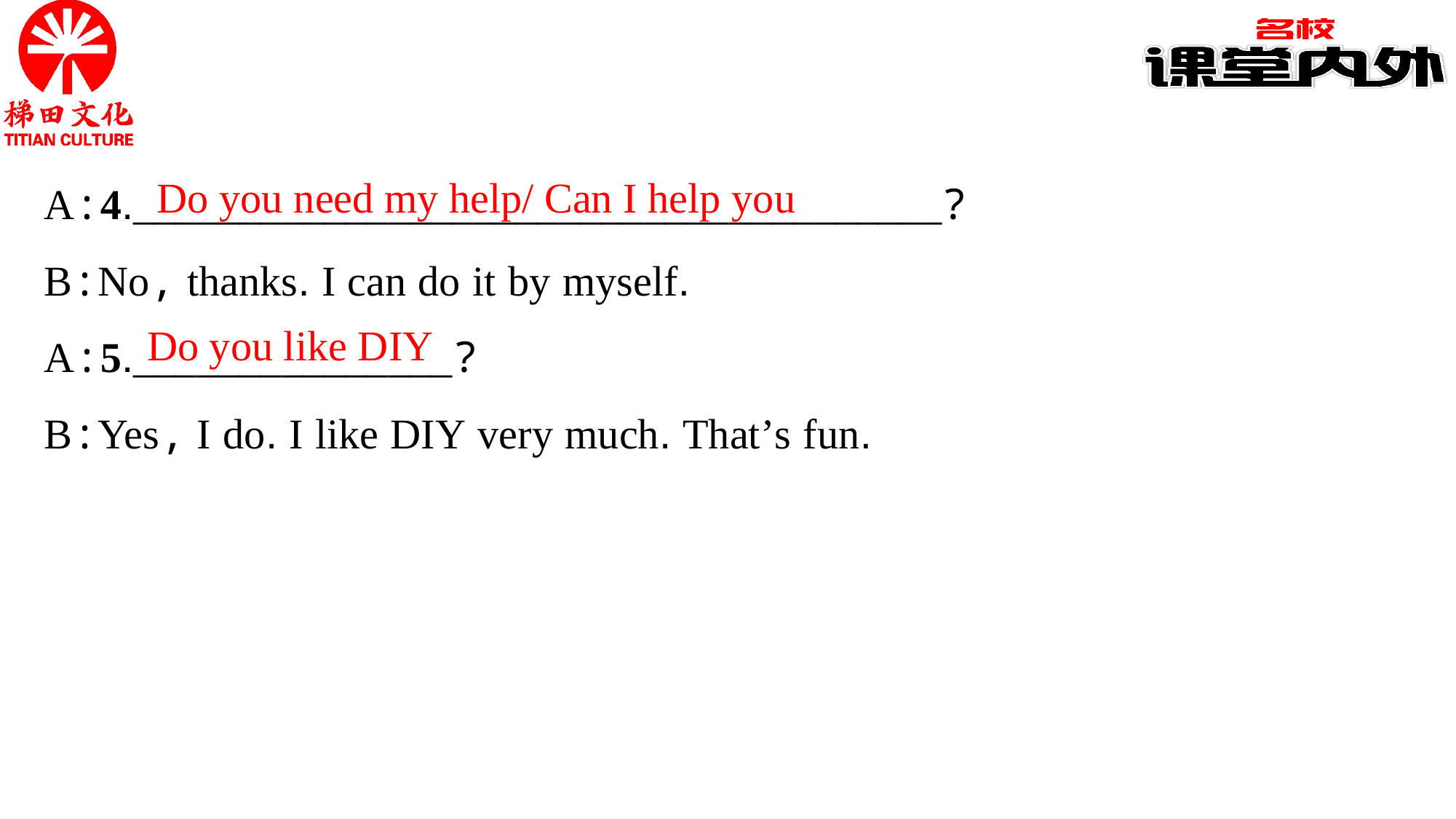

Do you need my help/ Can I help you
A:4.______________________________________?
B:No, thanks. I can do it by myself.
A:5._______________?
B:Yes, I do. I like DIY very much. That’s fun.
Do you like DIY